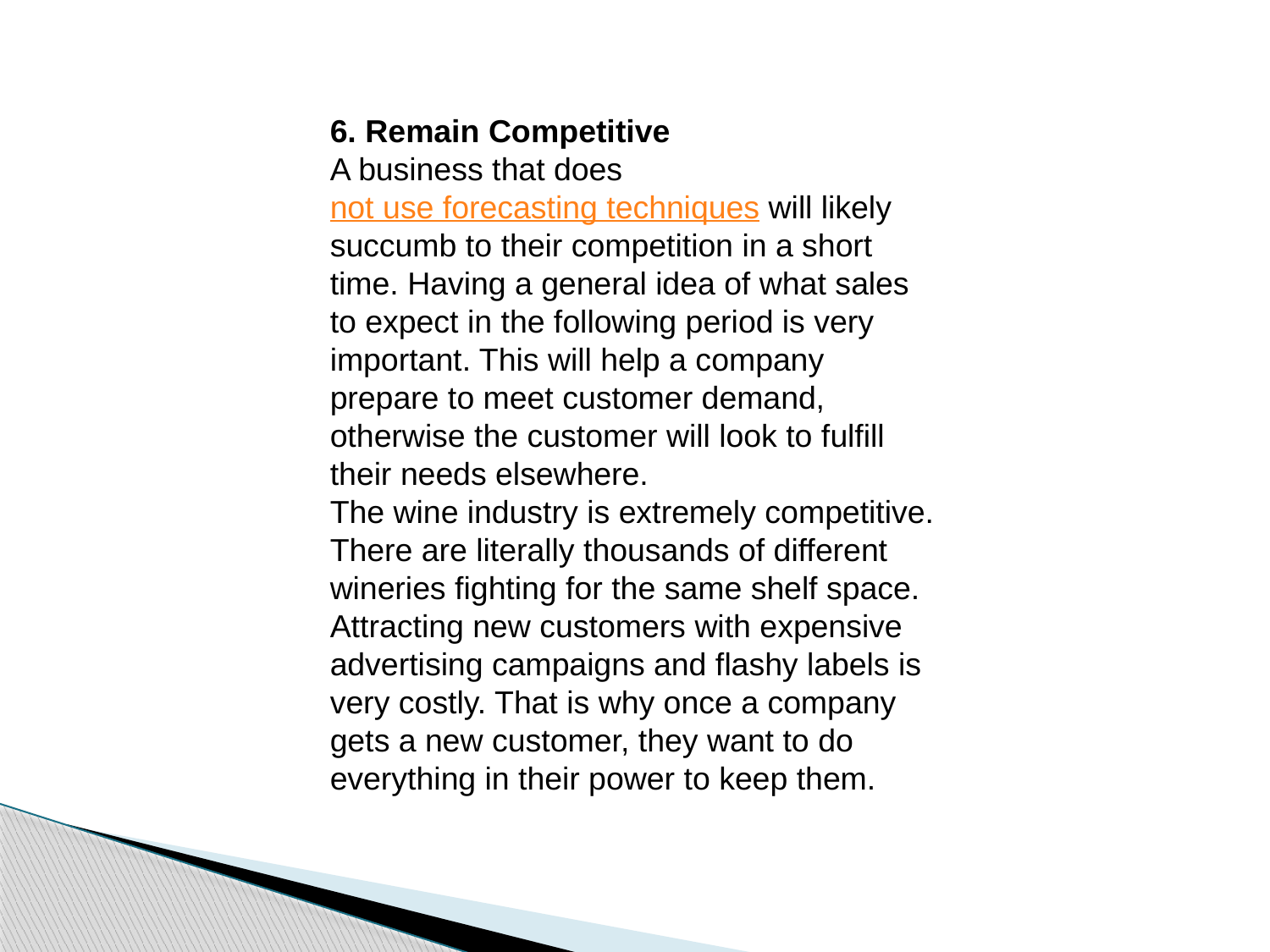

6. Remain Competitive
A business that does not use forecasting techniques will likely succumb to their competition in a short time. Having a general idea of what sales to expect in the following period is very important. This will help a company prepare to meet customer demand, otherwise the customer will look to fulfill their needs elsewhere.
The wine industry is extremely competitive. There are literally thousands of different wineries fighting for the same shelf space. Attracting new customers with expensive advertising campaigns and flashy labels is very costly. That is why once a company gets a new customer, they want to do everything in their power to keep them.